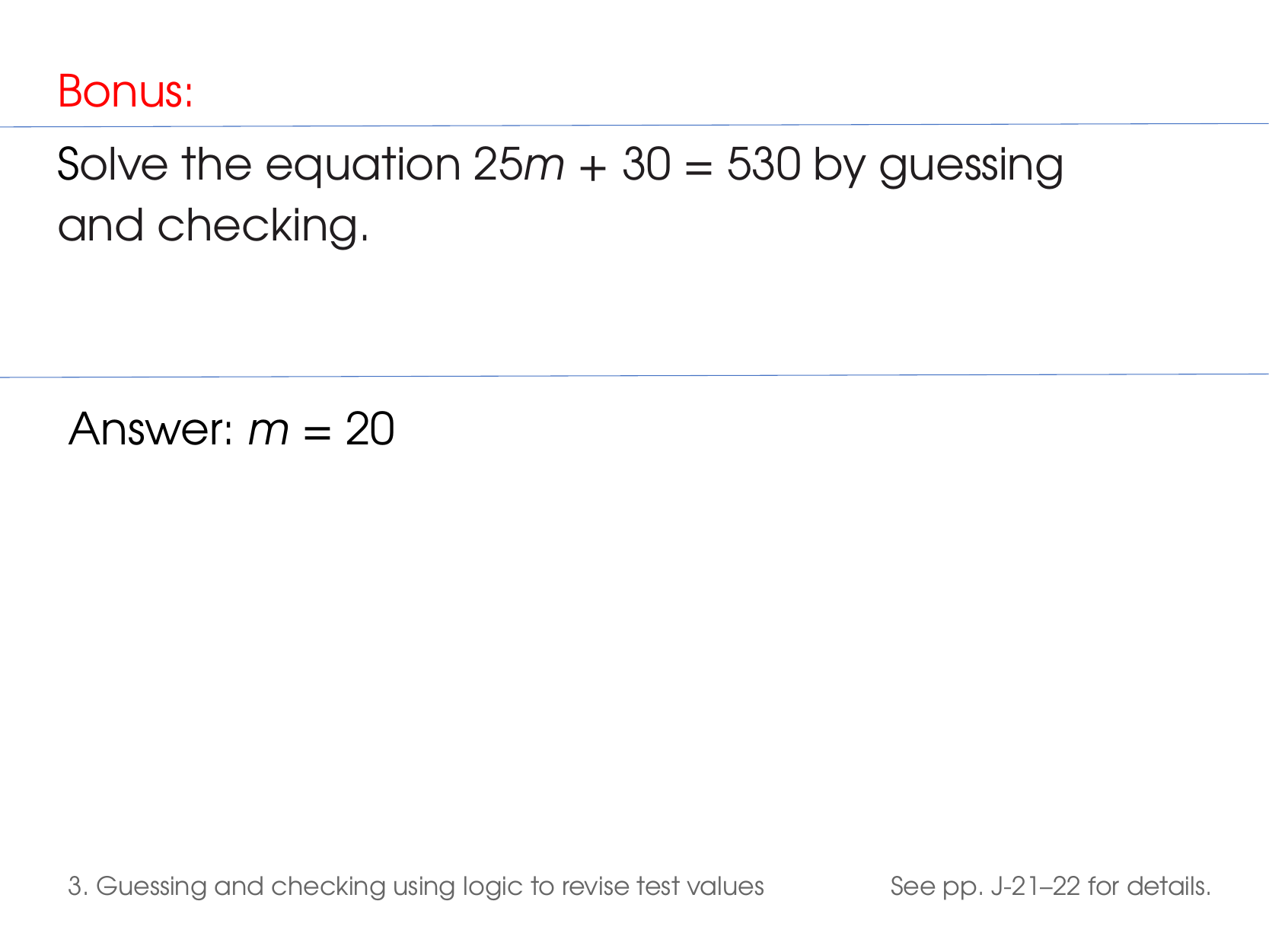

Bonus:
Solve the equation 25m + 30 = 530 by guessing and checking.
Answer: m = 20
3. Guessing and checking using logic to revise test values
See pp. J-21–22 for details.